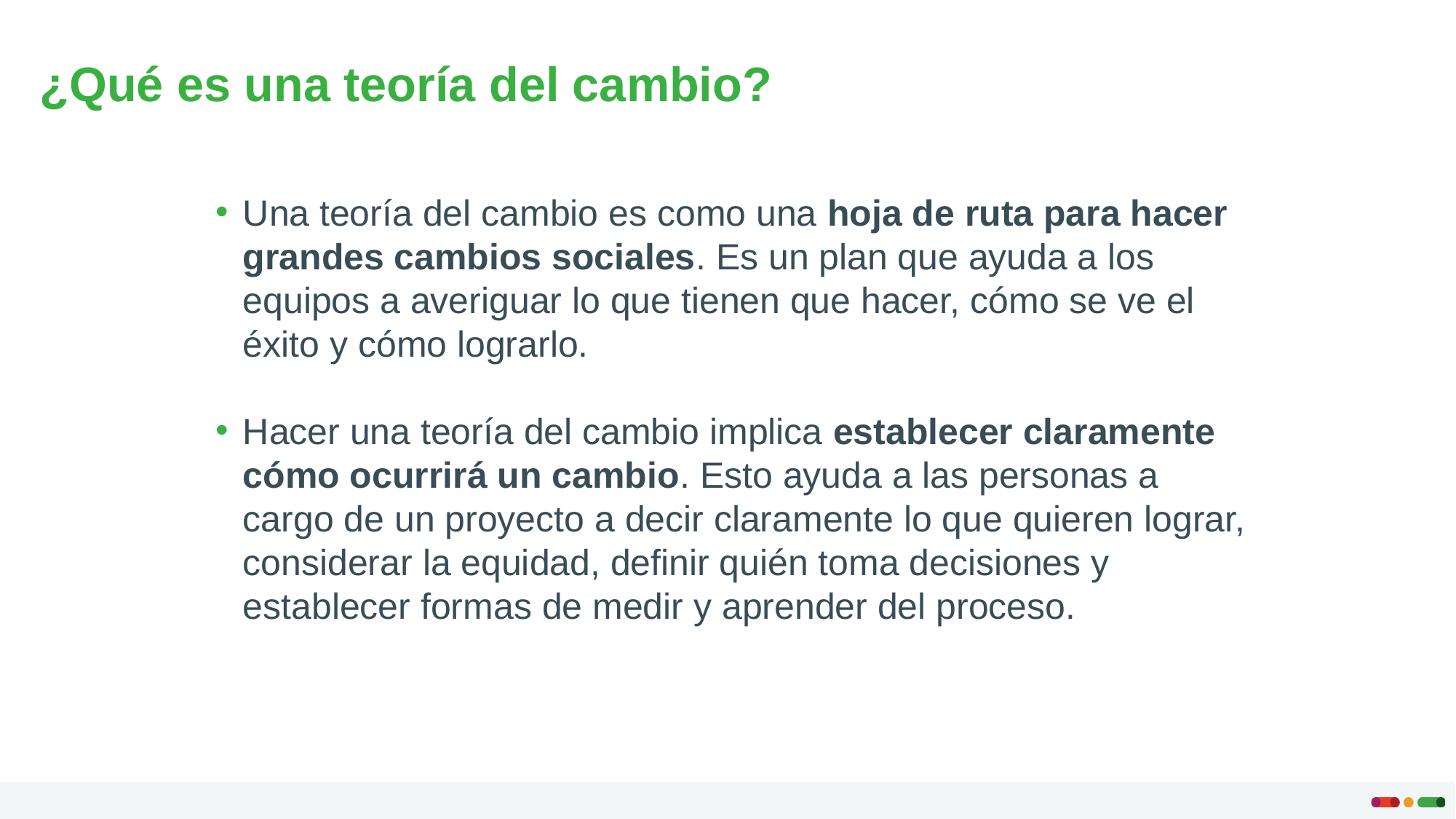

¿Qué es una teoría del cambio?
Una teoría del cambio es como una hoja de ruta para hacer grandes cambios sociales. Es un plan que ayuda a los equipos a averiguar lo que tienen que hacer, cómo se ve el éxito y cómo lograrlo.

Hacer una teoría del cambio implica establecer claramente cómo ocurrirá un cambio. Esto ayuda a las personas a cargo de un proyecto a decir claramente lo que quieren lograr, considerar la equidad, definir quién toma decisiones y establecer formas de medir y aprender del proceso.